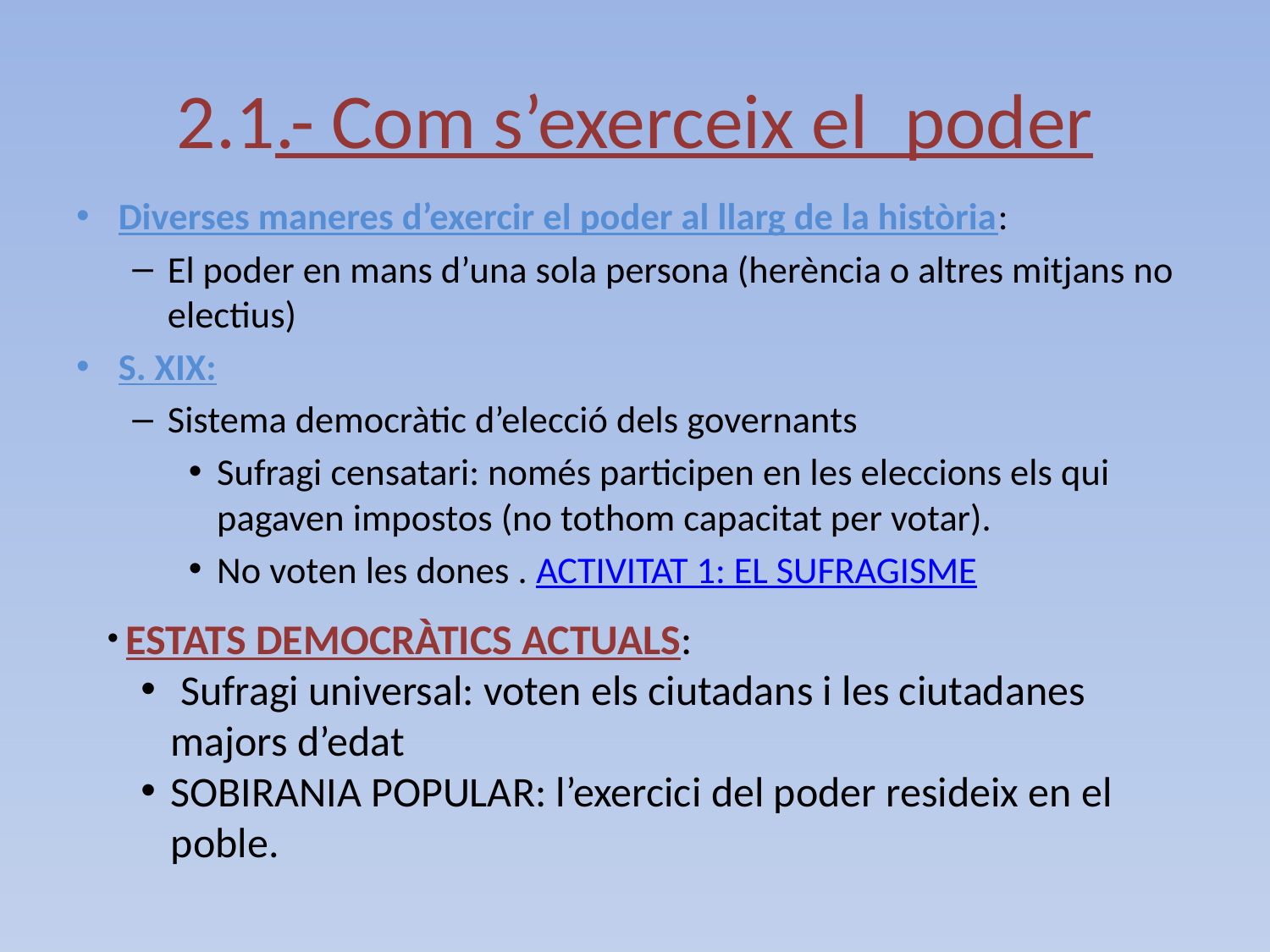

# 2.1.- Com s’exerceix el  poder
Diverses maneres d’exercir el poder al llarg de la història:
El poder en mans d’una sola persona (herència o altres mitjans no electius)
S. XIX:
Sistema democràtic d’elecció dels governants
Sufragi censatari: només participen en les eleccions els qui pagaven impostos (no tothom capacitat per votar).
No voten les dones . ACTIVITAT 1: EL SUFRAGISME

 ESTATS DEMOCRÀTICS ACTUALS:
 Sufragi universal: voten els ciutadans i les ciutadanes majors d’edat
SOBIRANIA POPULAR: l’exercici del poder resideix en el poble.